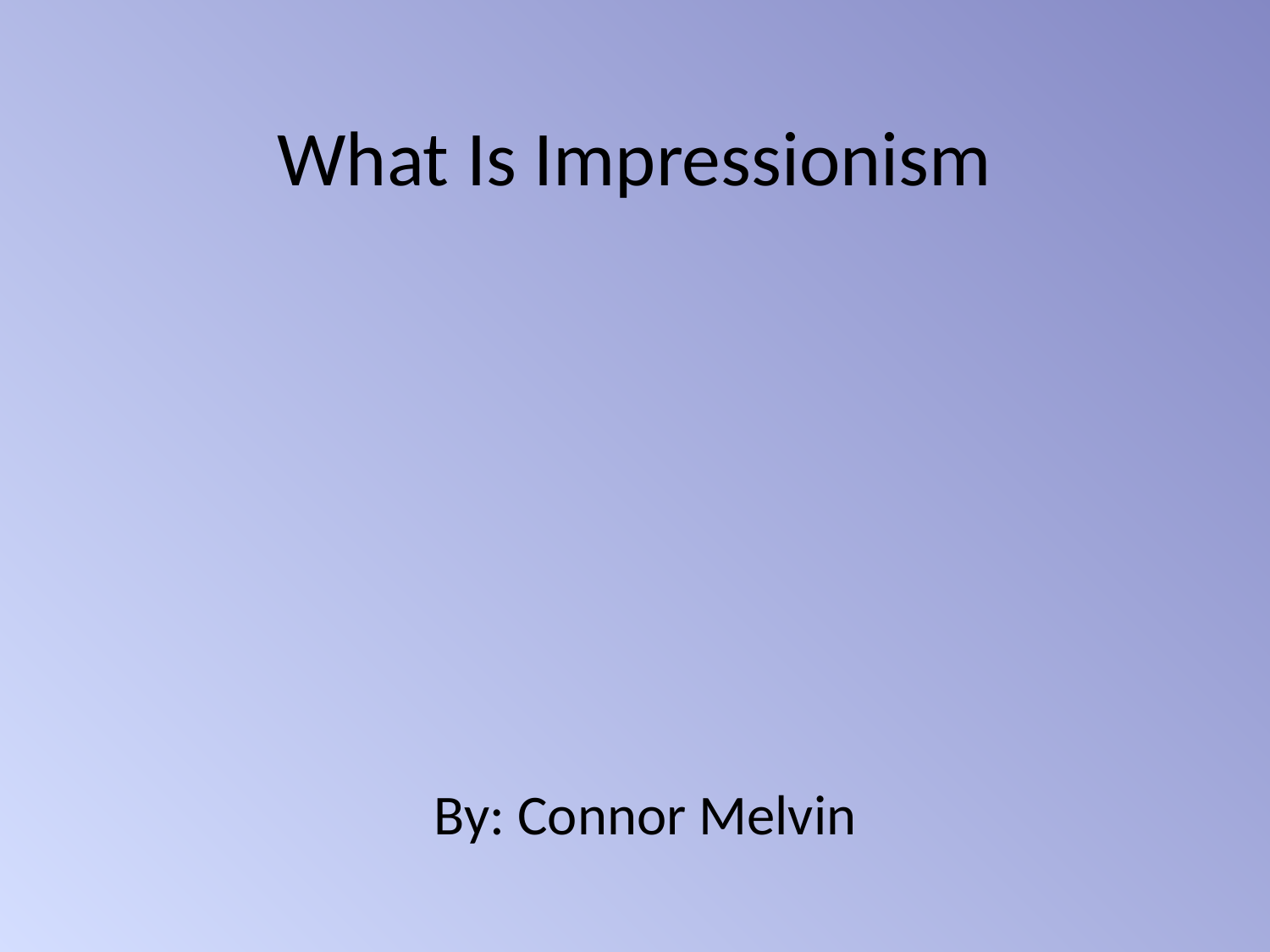

# What Is Impressionism
By: Connor Melvin